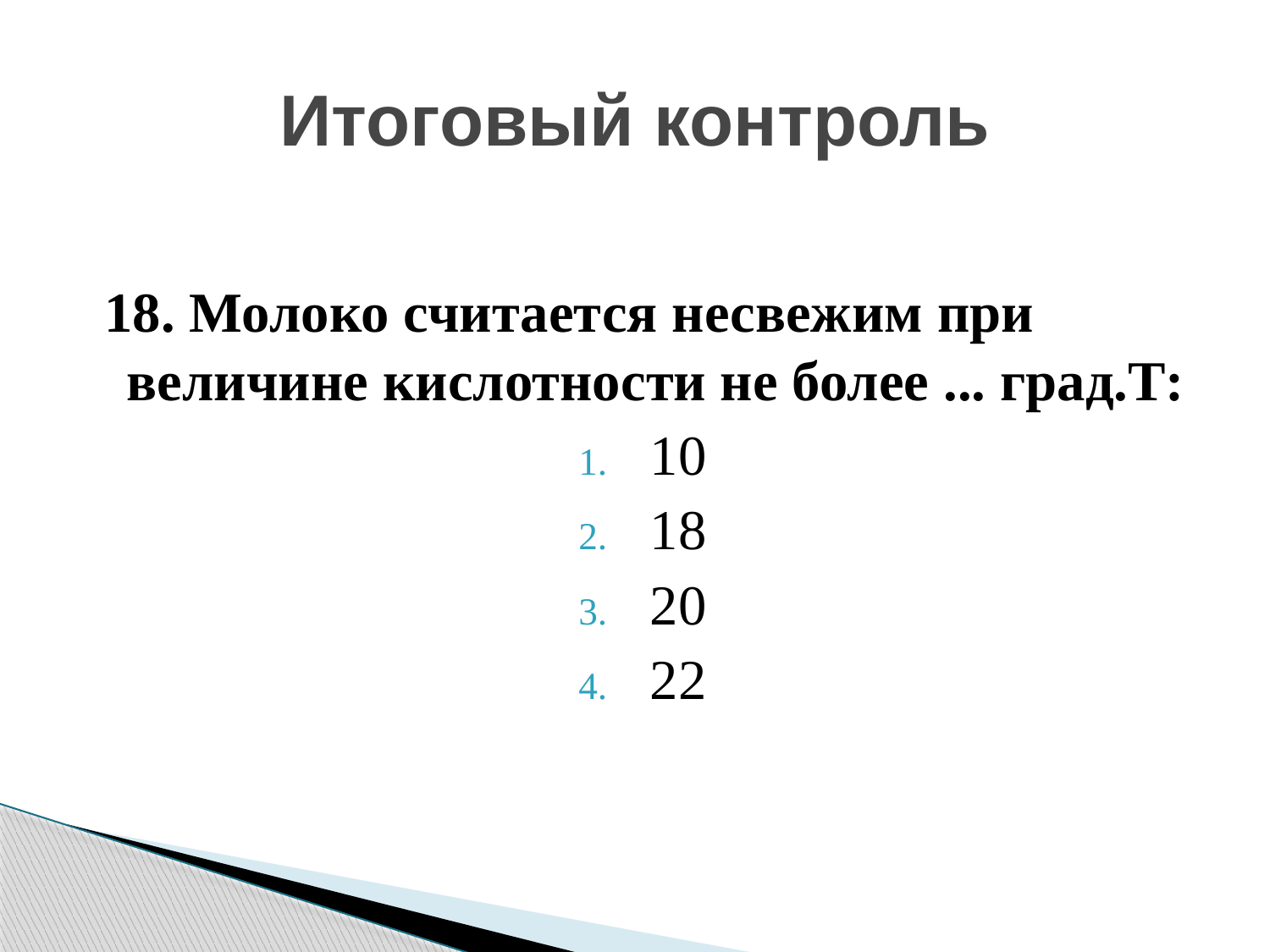

# Итоговый контроль

 18. Молоко считается несвежим при величине кислотности не более ... град.Т:
10
18
20
22